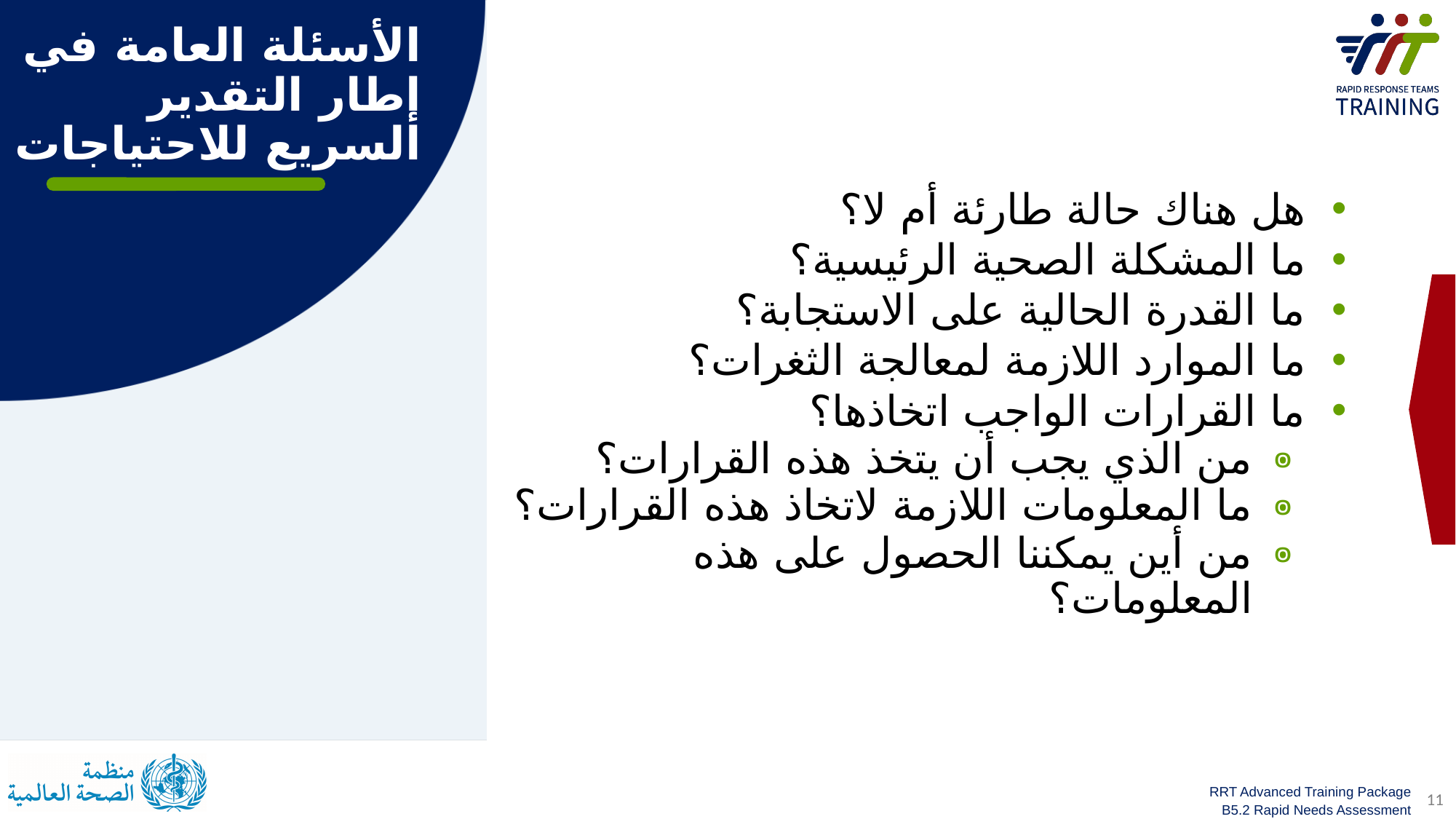

# الأسئلة العامة في إطار التقدير السريع للاحتياجات
هل هناك حالة طارئة أم لا؟
ما المشكلة الصحية الرئيسية؟
ما القدرة الحالية على الاستجابة؟
ما الموارد اللازمة لمعالجة الثغرات؟
ما القرارات الواجب اتخاذها؟
من الذي يجب أن يتخذ هذه القرارات؟
ما المعلومات اللازمة لاتخاذ هذه القرارات؟
من أين يمكننا الحصول على هذه المعلومات؟